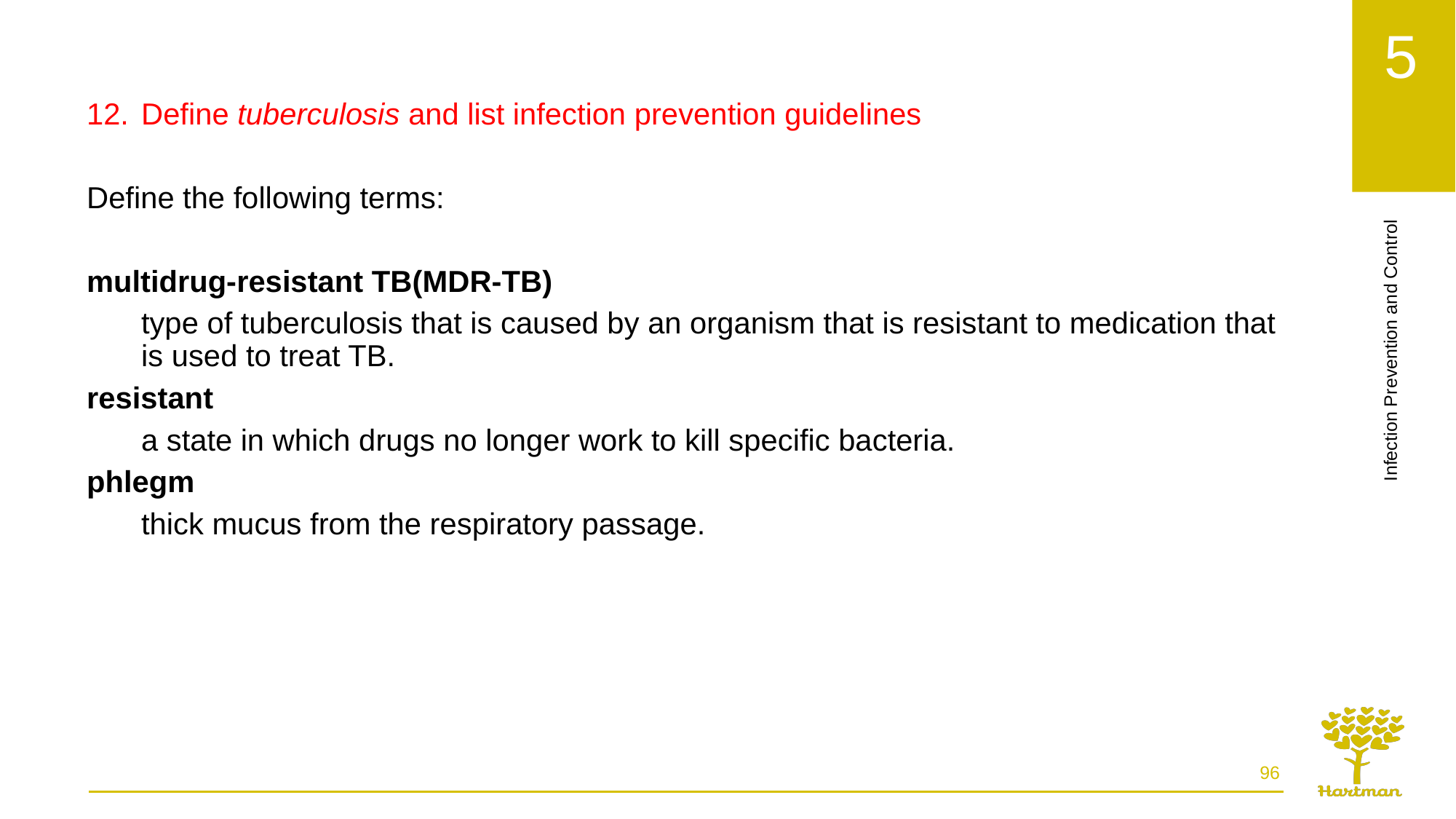

Define tuberculosis and list infection prevention guidelines

Define the following terms:

multidrug-resistant TB(MDR-TB)
type of tuberculosis that is caused by an organism that is resistant to medication that is used to treat TB.
resistant
a state in which drugs no longer work to kill specific bacteria.
phlegm
thick mucus from the respiratory passage.

96